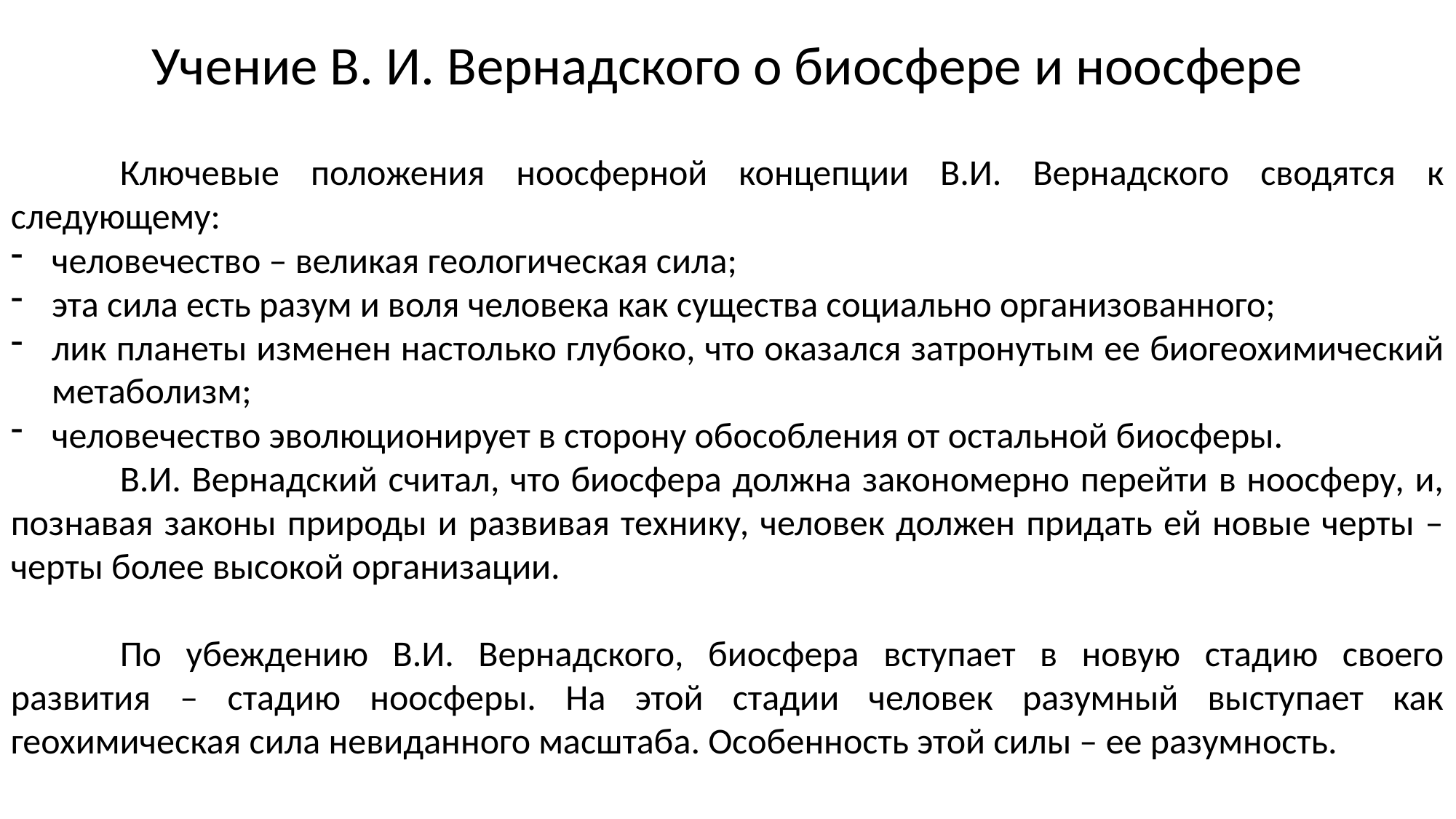

Учение В. И. Вернадского о биосфере и ноосфере
	Ключевые положения ноосферной концепции В.И. Вернадского сводятся к следующему:
человечество – великая геологическая сила;
эта сила есть разум и воля человека как существа социально организованного;
лик планеты изменен настолько глубоко, что оказался затронутым ее биогеохимический метаболизм;
человечество эволюционирует в сторону обособления от остальной биосферы.
	В.И. Вернадский считал, что биосфера должна закономерно перейти в ноосферу, и, познавая законы природы и развивая технику, человек должен придать ей новые черты – черты более высокой организации.

	По убеждению В.И. Вернадского, биосфера вступает в новую стадию своего развития – стадию ноосферы. На этой стадии человек разумный выступает как геохимическая сила невиданного масштаба. Особенность этой силы – ее разумность.